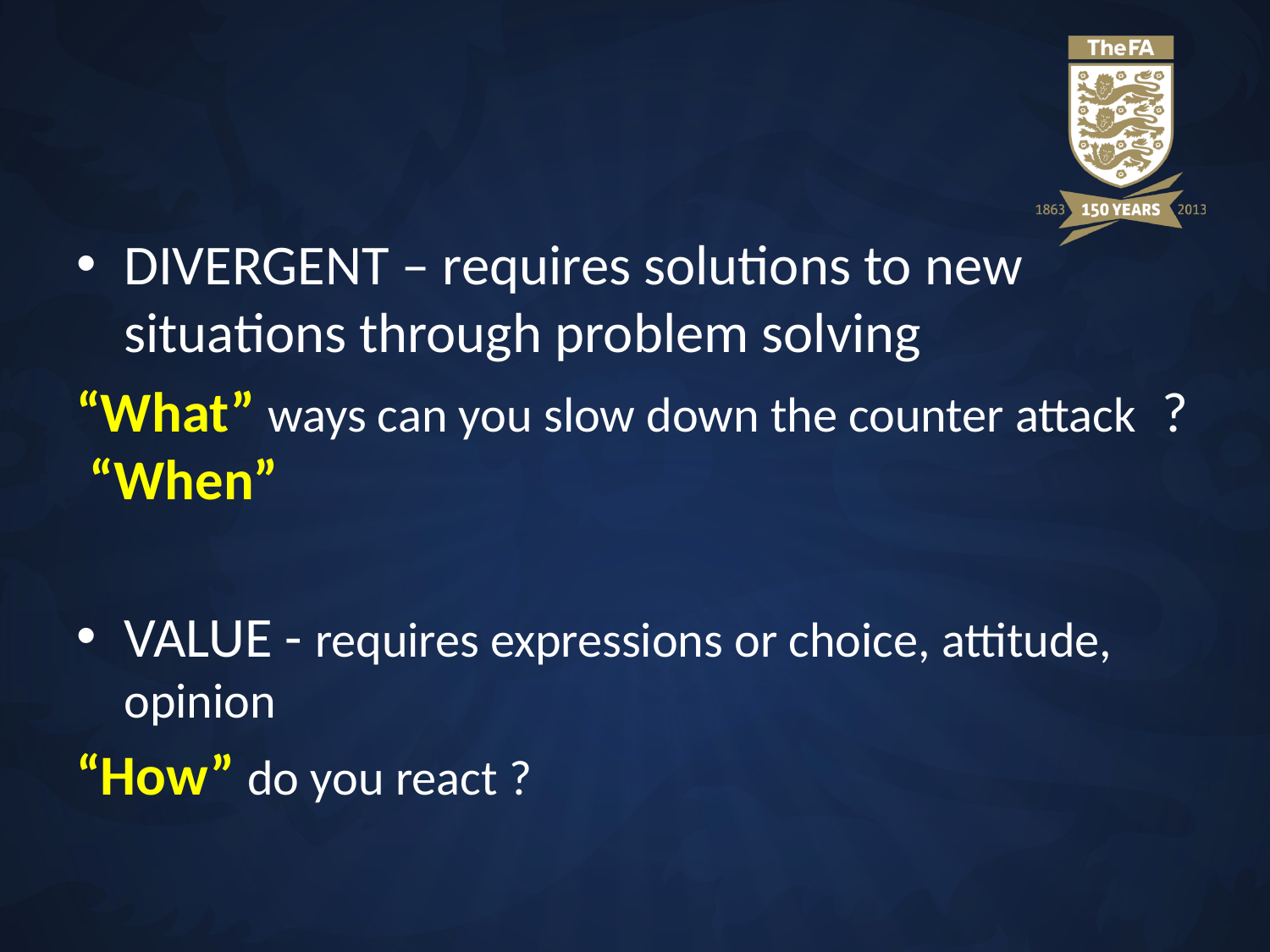

#
DIVERGENT – requires solutions to new situations through problem solving
“What” ways can you slow down the counter attack  ?  “When”

VALUE - requires expressions or choice, attitude, opinion
“How” do you react ?